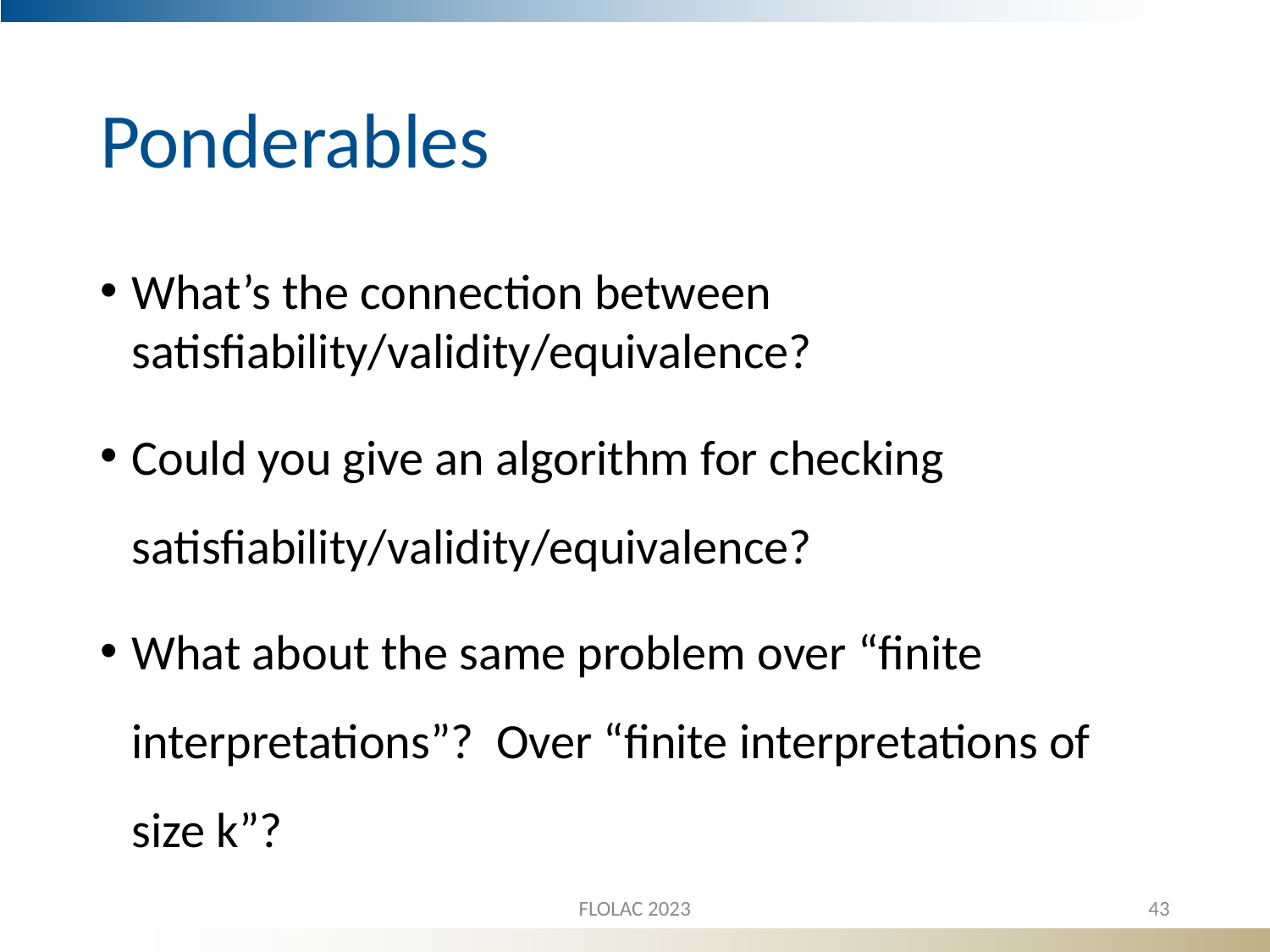

# Ponderables
What’s the connection between satisfiability/validity/equivalence?
Could you give an algorithm for checking satisfiability/validity/equivalence?
What about the same problem over “finite interpretations”?  Over “finite interpretations of size k”?
FLOLAC 2023
43